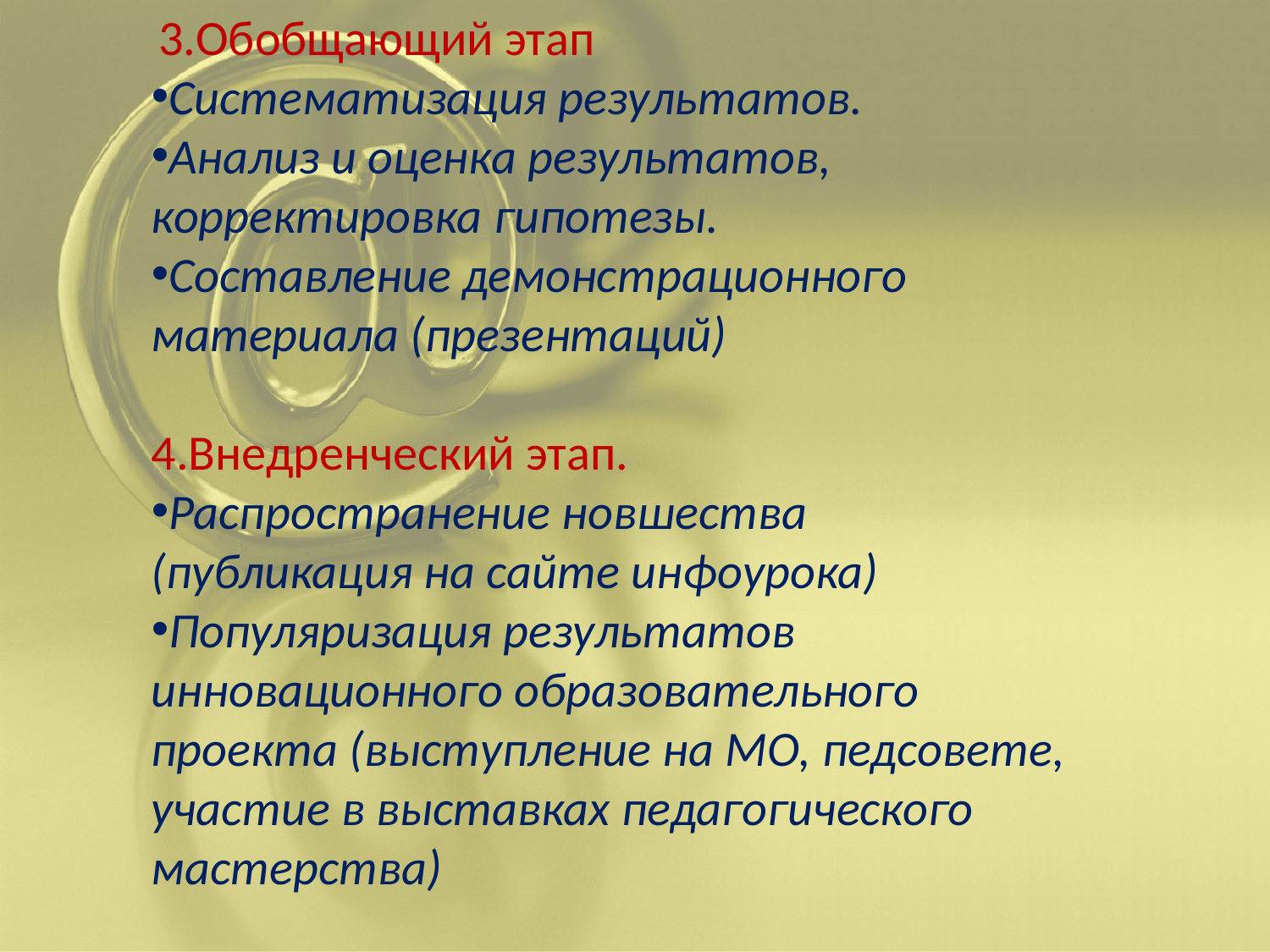

3.Обобщающий этап
Систематизация результатов.
Анализ и оценка результатов, корректировка гипотезы.
Составление демонстрационного материала (презентаций)

4.Внедренческий этап.
Распространение новшества (публикация на сайте инфоурока)
Популяризация результатов инновационного образовательного проекта (выступление на МО, педсовете, участие в выставках педагогического мастерства)